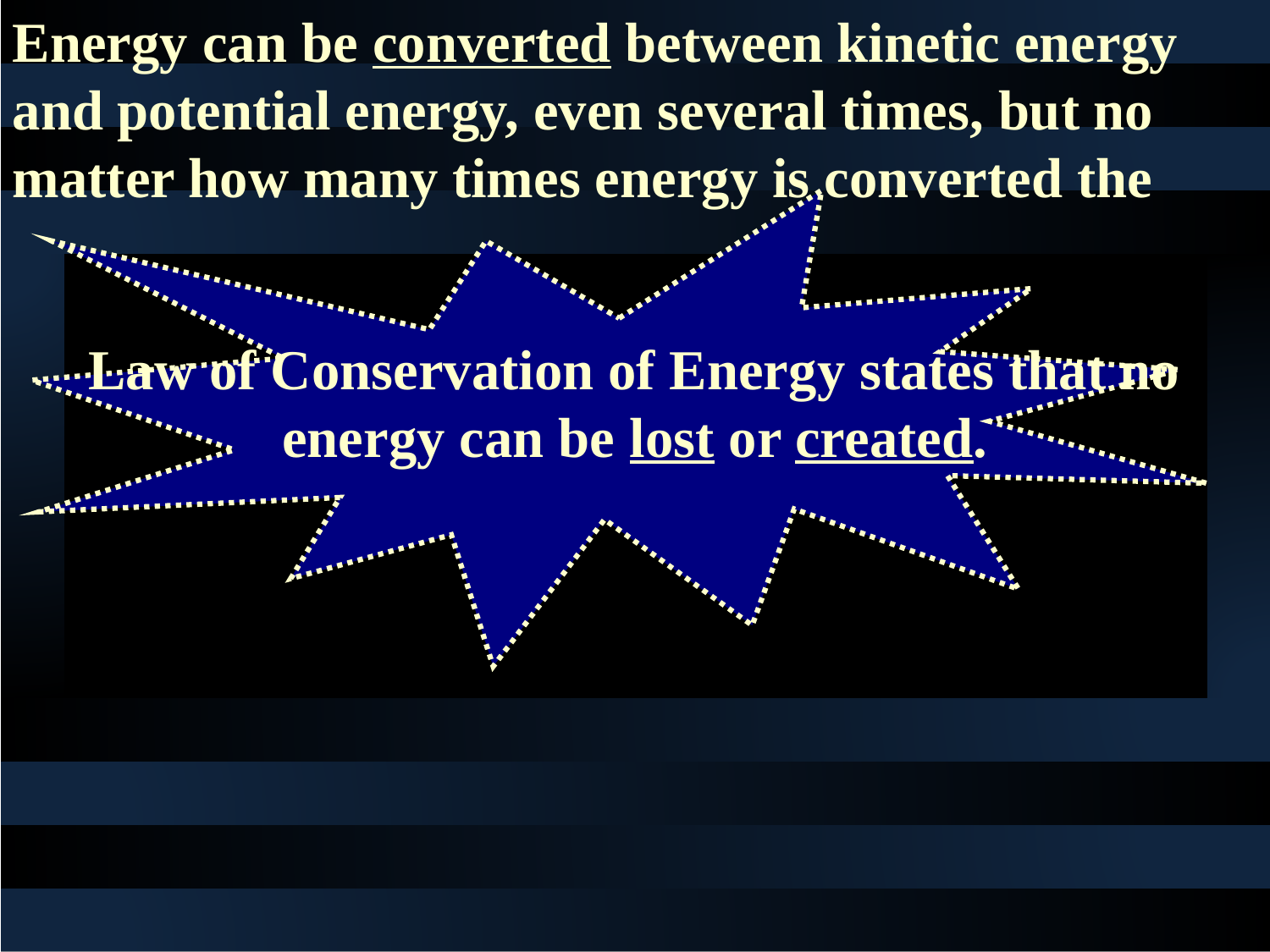

Energy can be converted between kinetic energy and potential energy, even several times, but no matter how many times energy is converted the

Law of Conservation of Energy states that no energy can be lost or created.